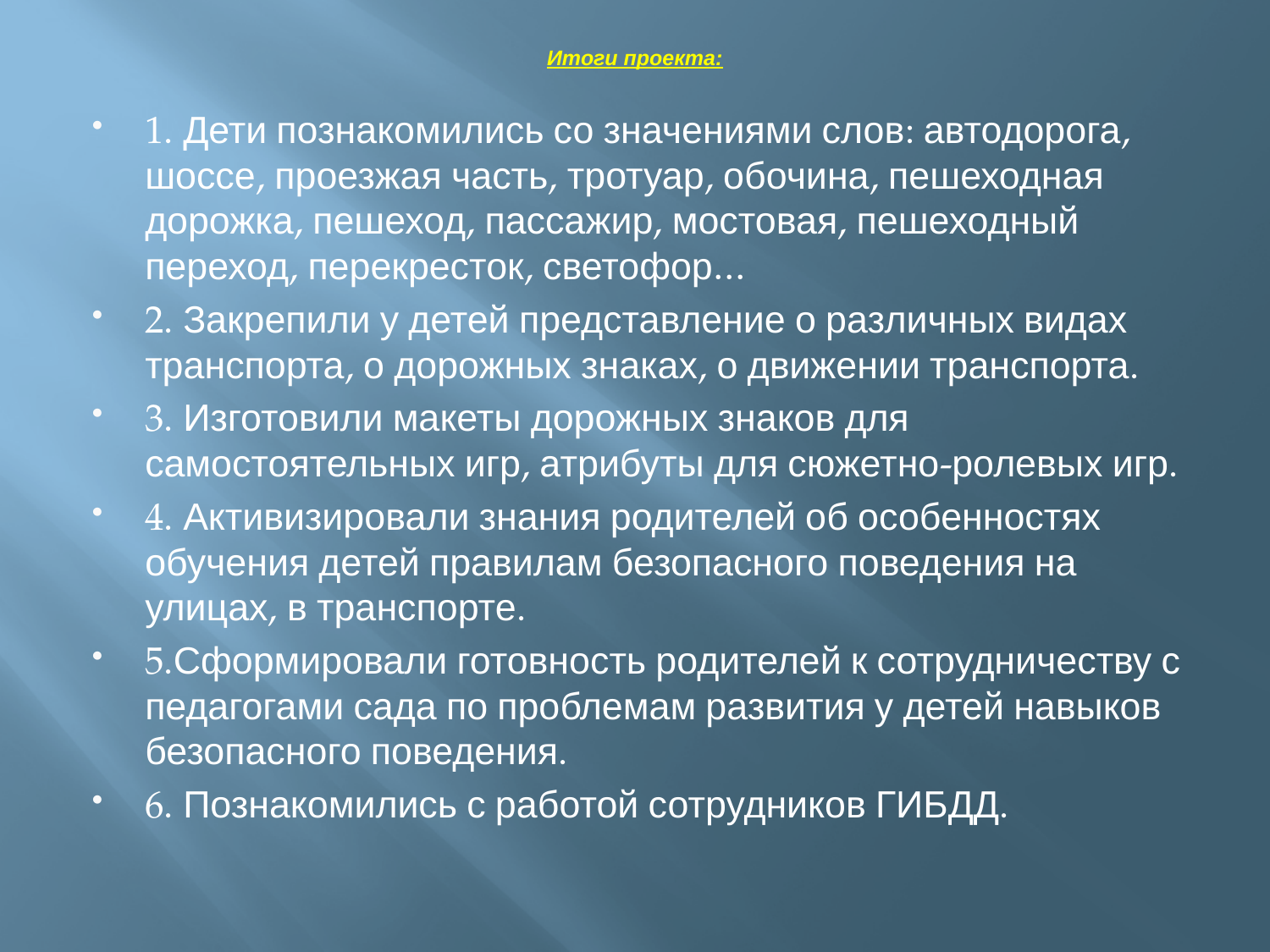

# Итоги проекта:
1. Дети познакомились со значениями слов: автодорога, шоссе, проезжая часть, тротуар, обочина, пешеходная дорожка, пешеход, пассажир, мостовая, пешеходный переход, перекресток, светофор…
2. Закрепили у детей представление о различных видах транспорта, о дорожных знаках, о движении транспорта.
3. Изготовили макеты дорожных знаков для самостоятельных игр, атрибуты для сюжетно-ролевых игр.
4. Активизировали знания родителей об особенностях обучения детей правилам безопасного поведения на улицах, в транспорте.
5.Сформировали готовность родителей к сотрудничеству с педагогами сада по проблемам развития у детей навыков безопасного поведения.
6. Познакомились с работой сотрудников ГИБДД.